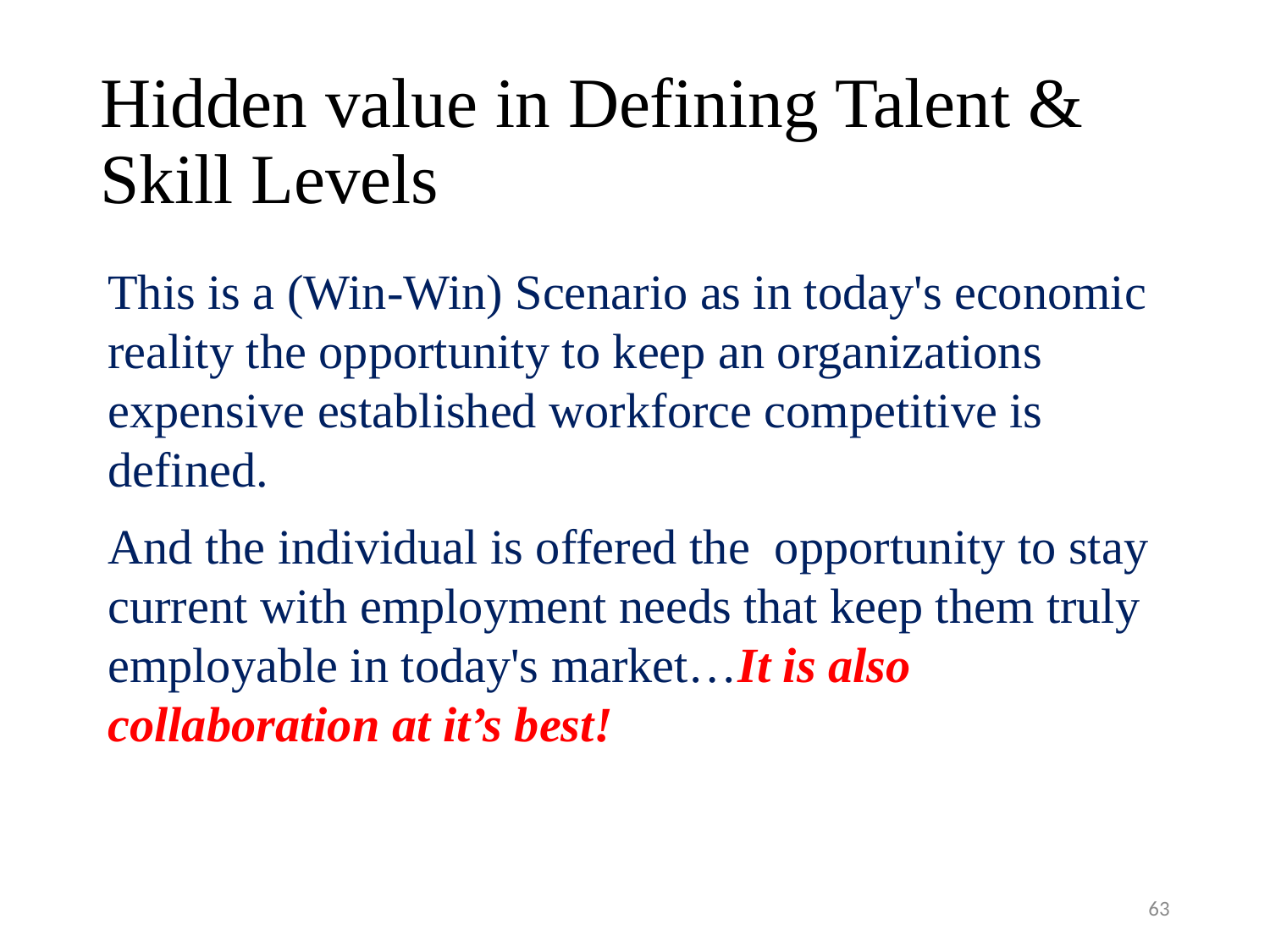

# Hidden value in Defining Talent & Skill Levels
This is a (Win-Win) Scenario as in today's economic reality the opportunity to keep an organizations expensive established workforce competitive is defined.
And the individual is offered the  opportunity to stay current with employment needs that keep them truly employable in today's market…It is also collaboration at it’s best!
63